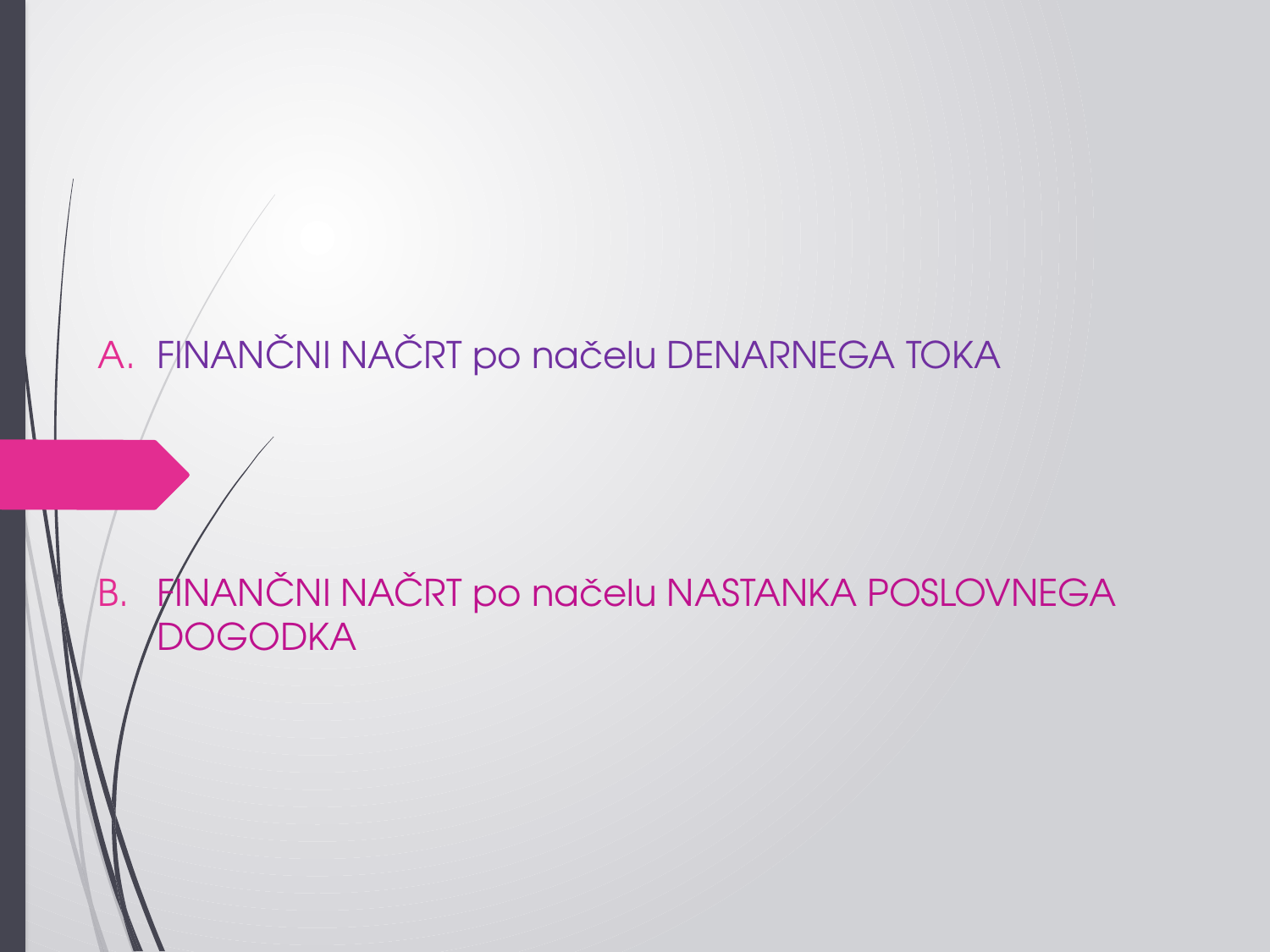

FINANČNI NAČRT po načelu DENARNEGA TOKA

FINANČNI NAČRT po načelu NASTANKA POSLOVNEGA DOGODKA